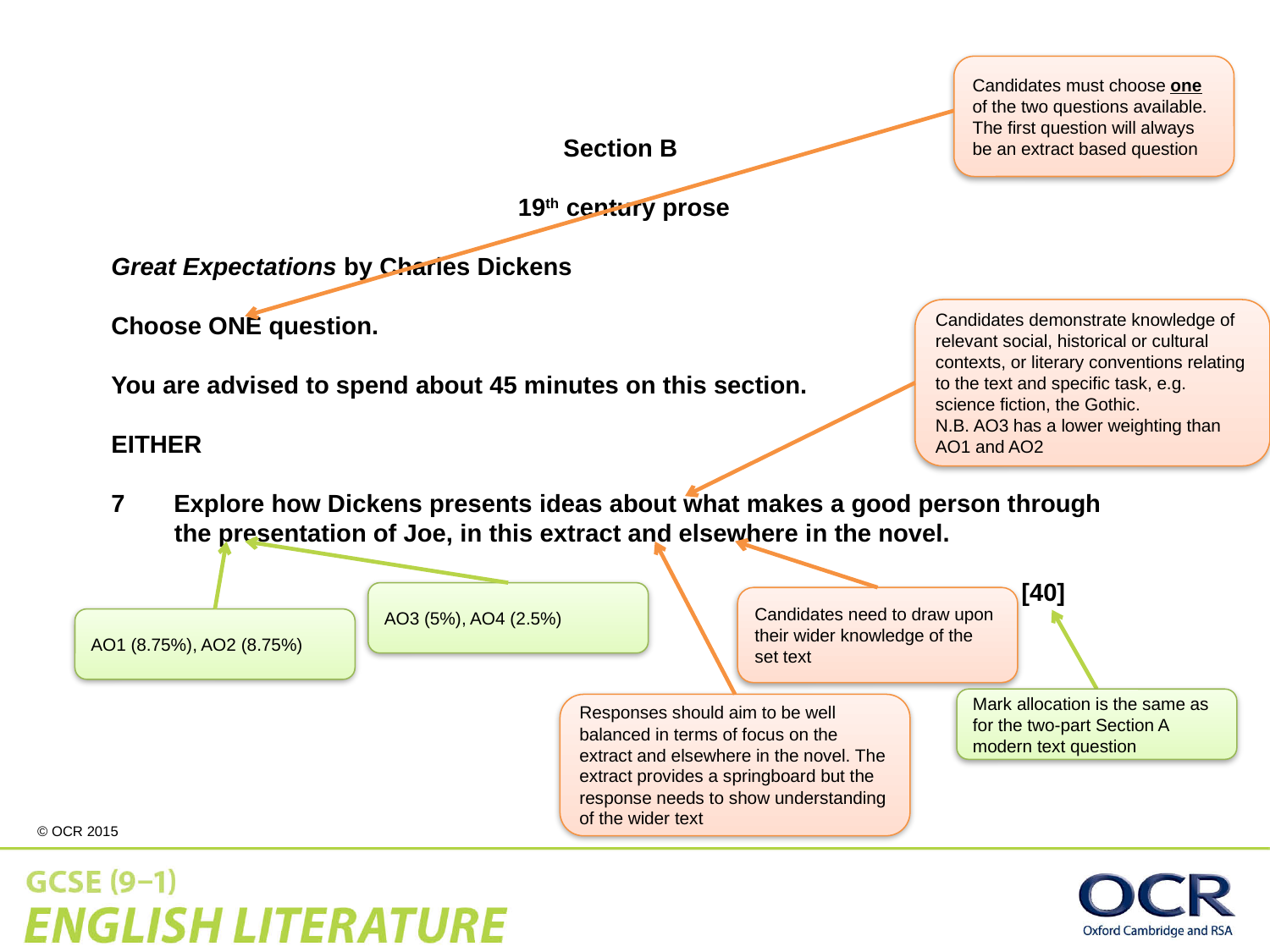

Candidates must choose one of the two questions available. The first question will always be an extract based question
Section B

19th century prose

Great Expectations by Charles Dickens

Choose ONE question.

You are advised to spend about 45 minutes on this section.

EITHER

7       Explore how Dickens presents ideas about what makes a good person through
         the presentation of Joe, in this extract and elsewhere in the novel.

							   [40]
Candidates demonstrate knowledge of relevant social, historical or cultural contexts, or literary conventions relating to the text and specific task, e.g. science fiction, the Gothic.
N.B. AO3 has a lower weighting than AO1 and AO2
AO3 (5%), AO4 (2.5%)
Candidates need to draw upon their wider knowledge of the set text
AO1 (8.75%), AO2 (8.75%)
Mark allocation is the same as for the two-part Section A modern text question

Responses should aim to be well balanced in terms of focus on the extract and elsewhere in the novel. The extract provides a springboard but the response needs to show understanding of the wider text